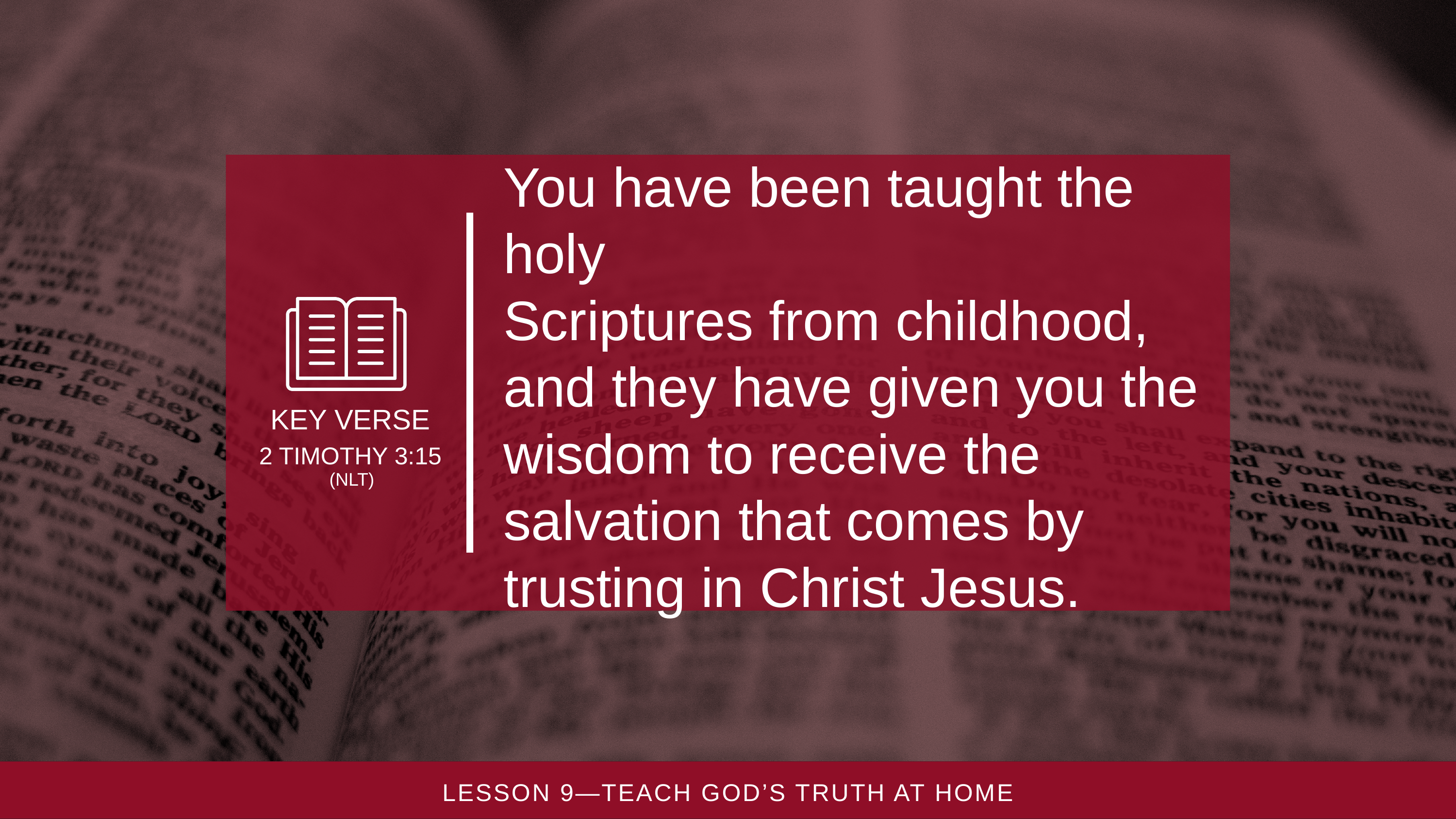

You have been taught the holy
Scriptures from childhood, and they have given you the wisdom to receive the salvation that comes by trusting in Christ Jesus.
(NLT)